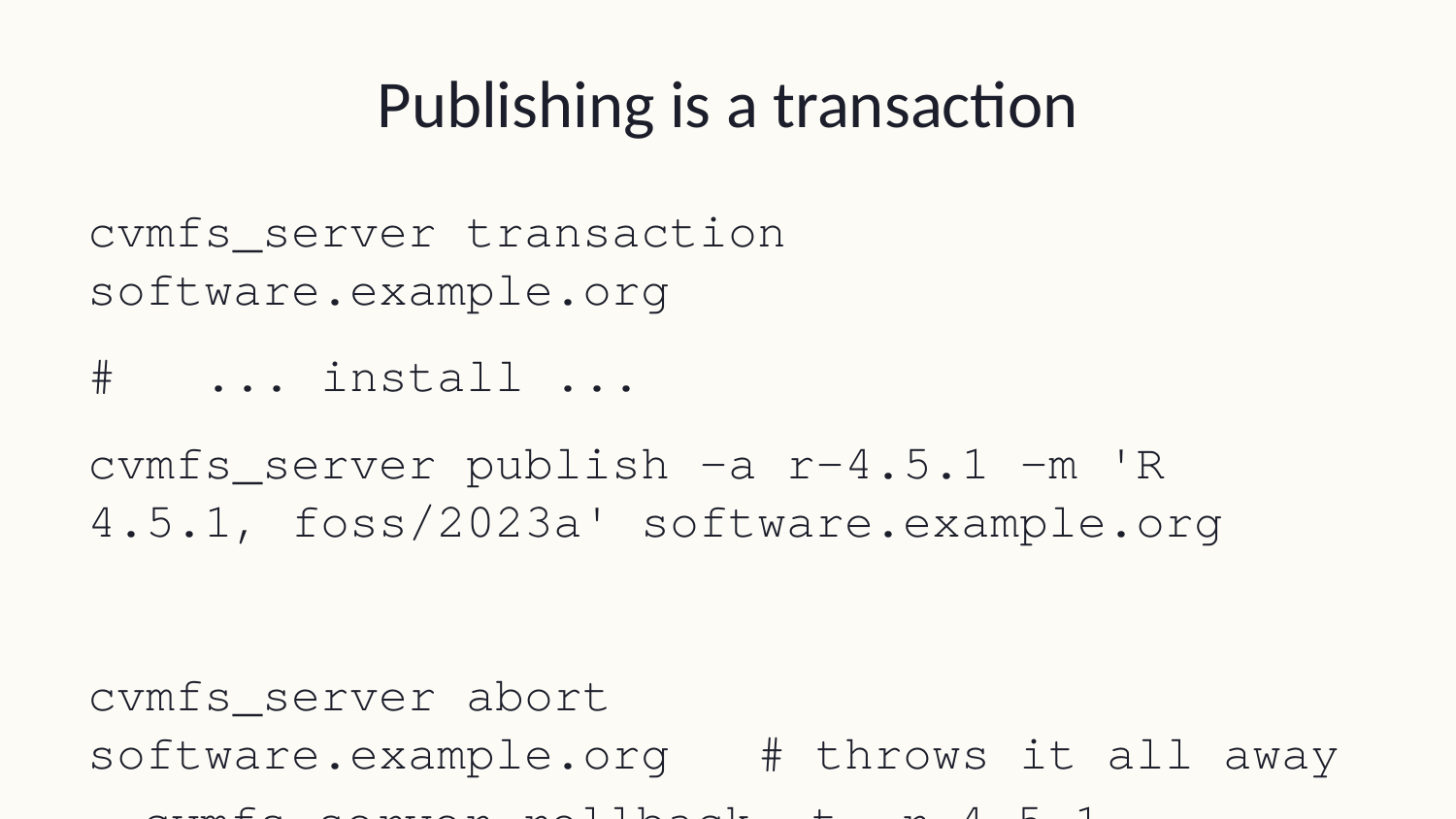

# Publishing is a transaction
cvmfs_server transaction  software.example.org
#   ... install ...
cvmfs_server publish -a r-4.5.1 -m 'R 4.5.1, foss/2023a' software.example.org

cvmfs_server abort        software.example.org   # throws it all away
cvmfs_server rollback -t  r-4.5.1                # go back to a named revision
Every publish is an immutable revision. There is no half-published state for a client to catch.